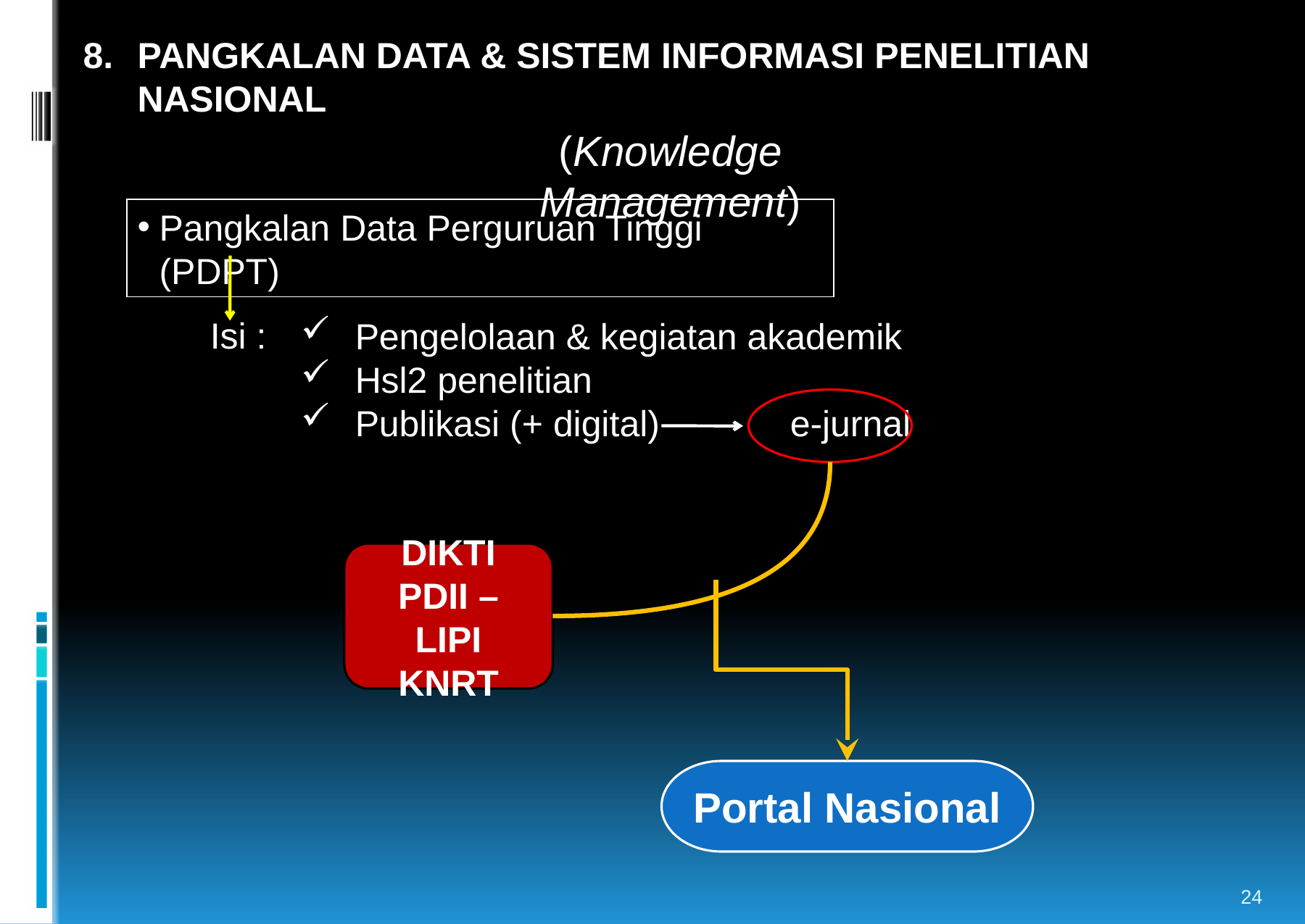

PANGKALAN DATA & SISTEM INFORMASI PENELITIAN NASIONAL
(Knowledge Management)
Pangkalan Data Perguruan Tinggi (PDPT)
Isi :
Pengelolaan & kegiatan akademik
Hsl2 penelitian
Publikasi (+ digital)		e-jurnal

DIKTI
PDII – LIPI
KNRT
Portal Nasional
24